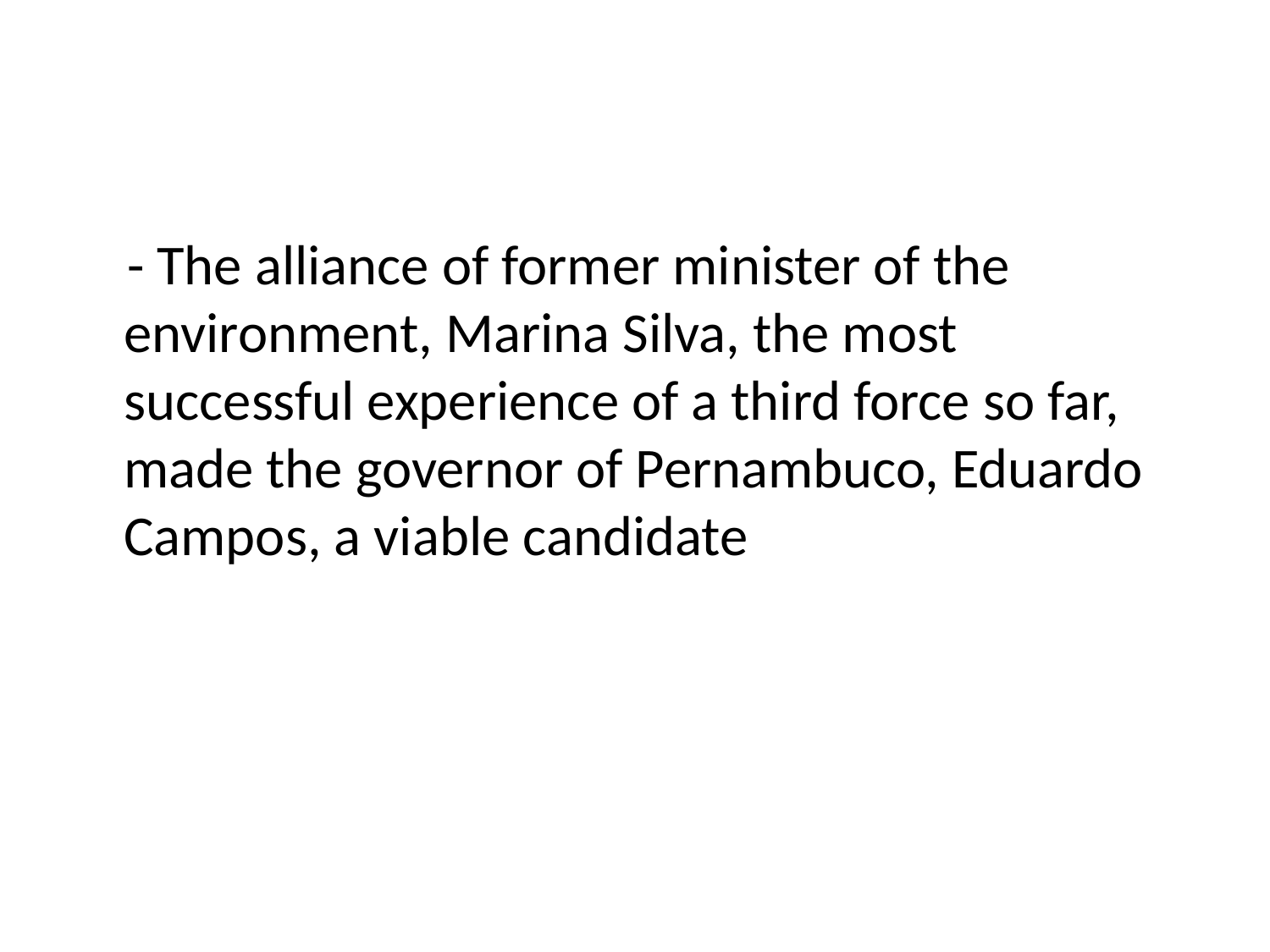

- The alliance of former minister of the environment, Marina Silva, the most successful experience of a third force so far, made the governor of Pernambuco, Eduardo Campos, a viable candidate